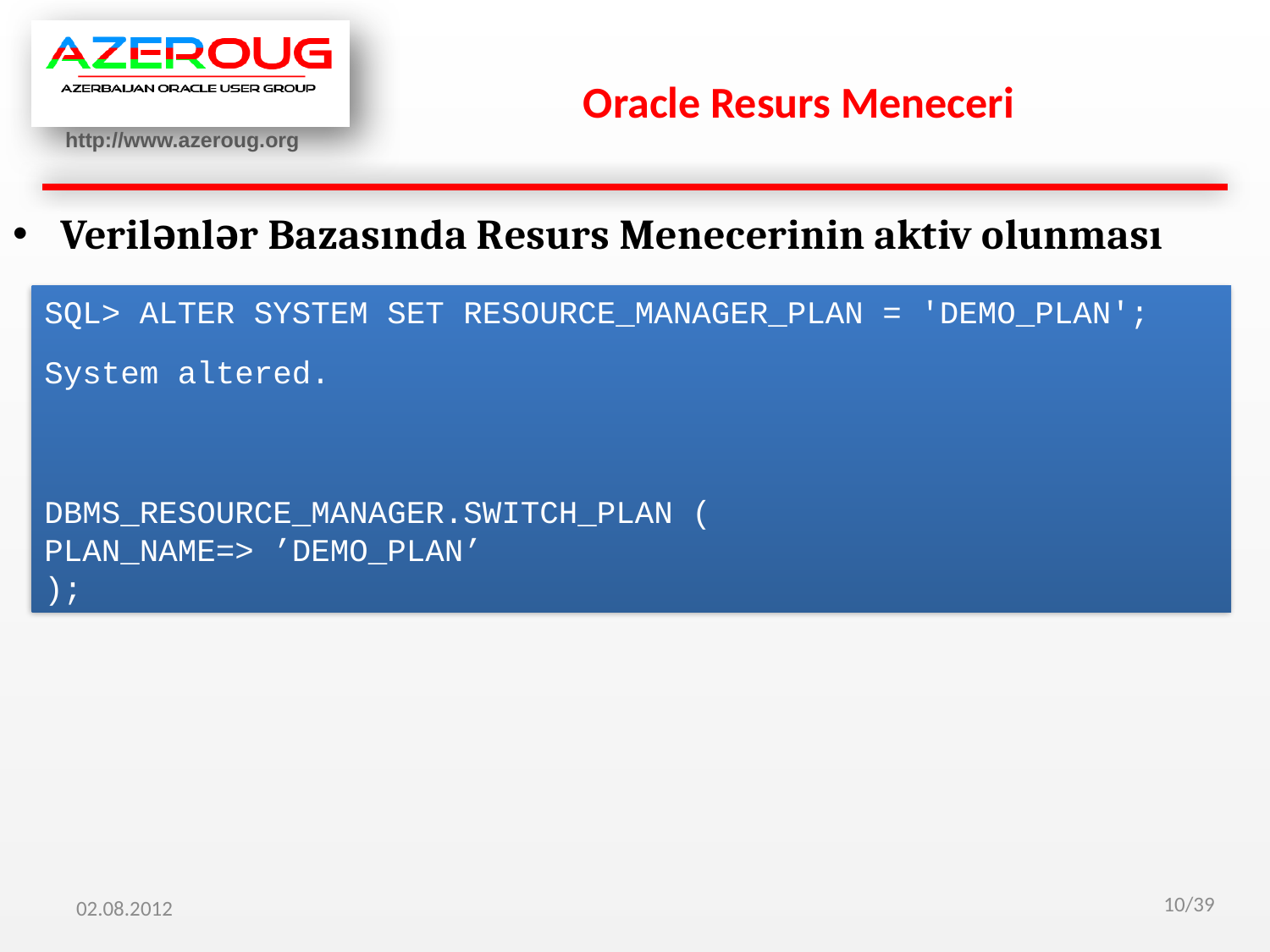

# Oracle Resurs Meneceri

Verilənlər Bazasında Resurs Menecerinin aktiv olunması
SQL> ALTER SYSTEM SET RESOURCE_MANAGER_PLAN = 'DEMO_PLAN';

System altered.

DBMS_RESOURCE_MANAGER.SWITCH_PLAN (
PLAN_NAME=> ’DEMO_PLAN’
);
02.08.2012